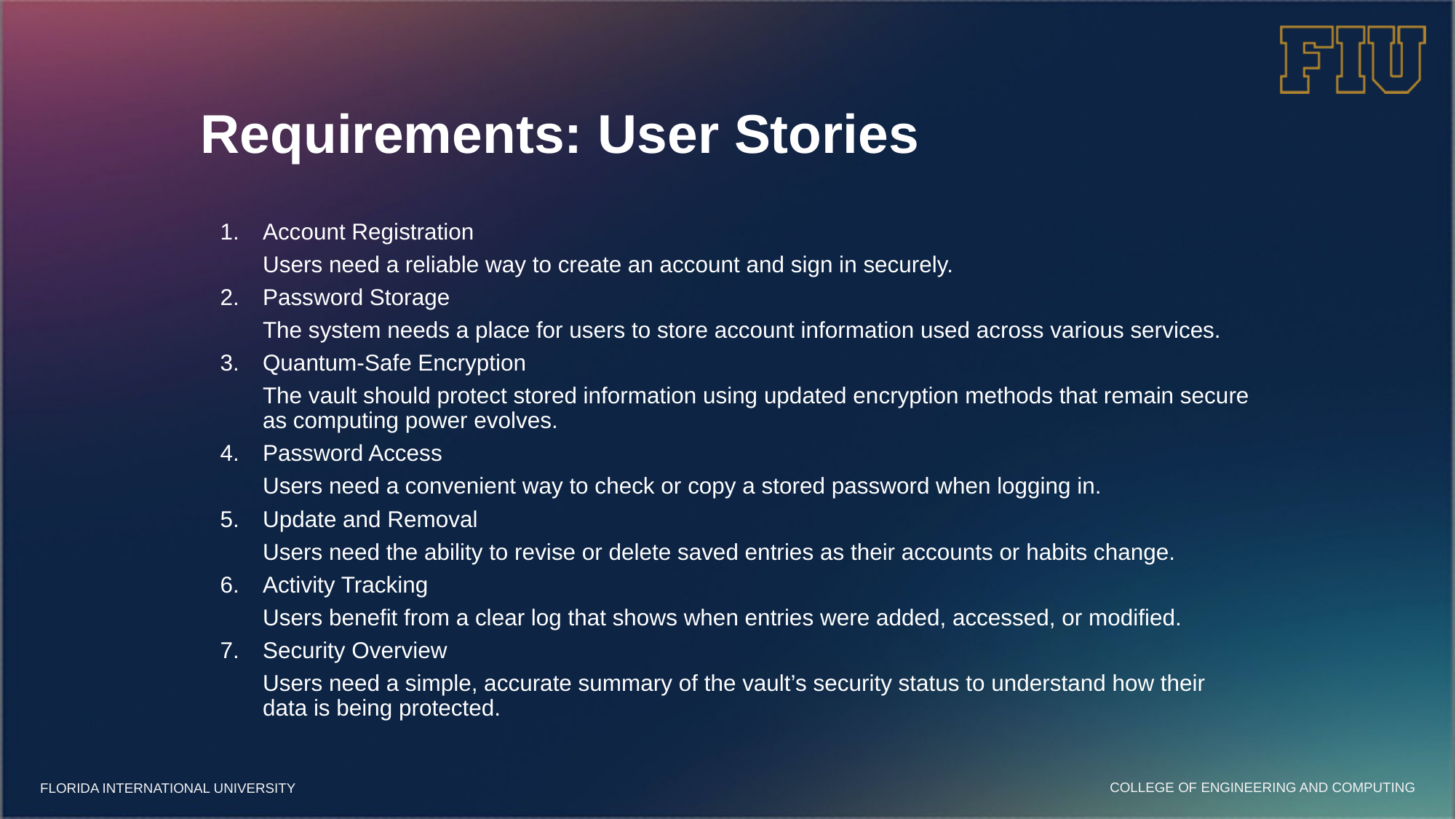

# Requirements: User Stories
Account Registration
Users need a reliable way to create an account and sign in securely.
Password Storage
The system needs a place for users to store account information used across various services.
Quantum-Safe Encryption
The vault should protect stored information using updated encryption methods that remain secure as computing power evolves.
Password Access
Users need a convenient way to check or copy a stored password when logging in.
Update and Removal
Users need the ability to revise or delete saved entries as their accounts or habits change.
Activity Tracking
Users benefit from a clear log that shows when entries were added, accessed, or modified.
Security Overview
Users need a simple, accurate summary of the vault’s security status to understand how their data is being protected.